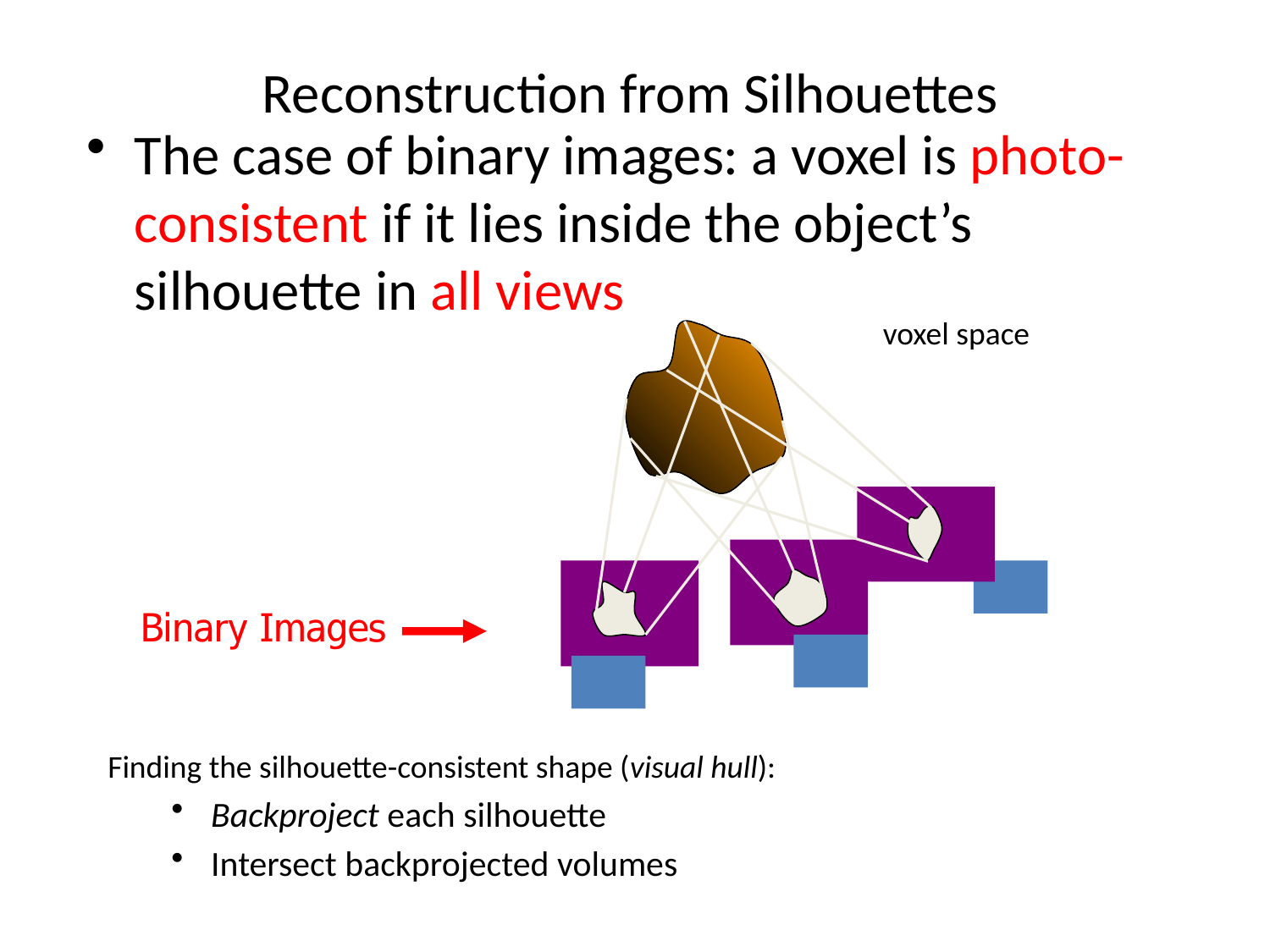

# Reconstruction from Silhouettes
The case of binary images: a voxel is photo-consistent if it lies inside the object’s silhouette in all views
voxel space

Binary Images

Finding the silhouette-consistent shape (visual hull):
Backproject each silhouette
Intersect backprojected volumes